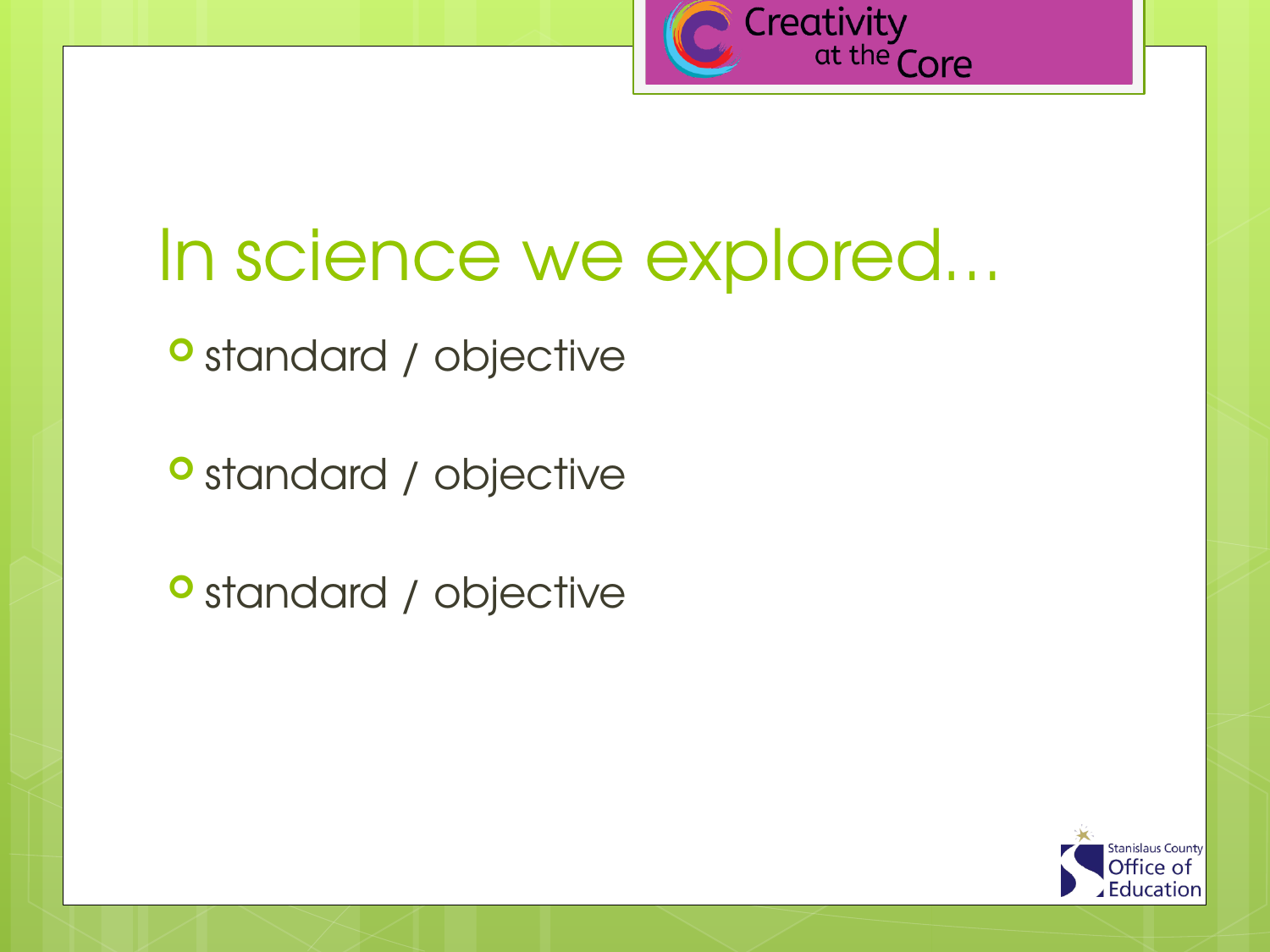

# In science we explored…
standard / objective

standard / objective

standard / objective